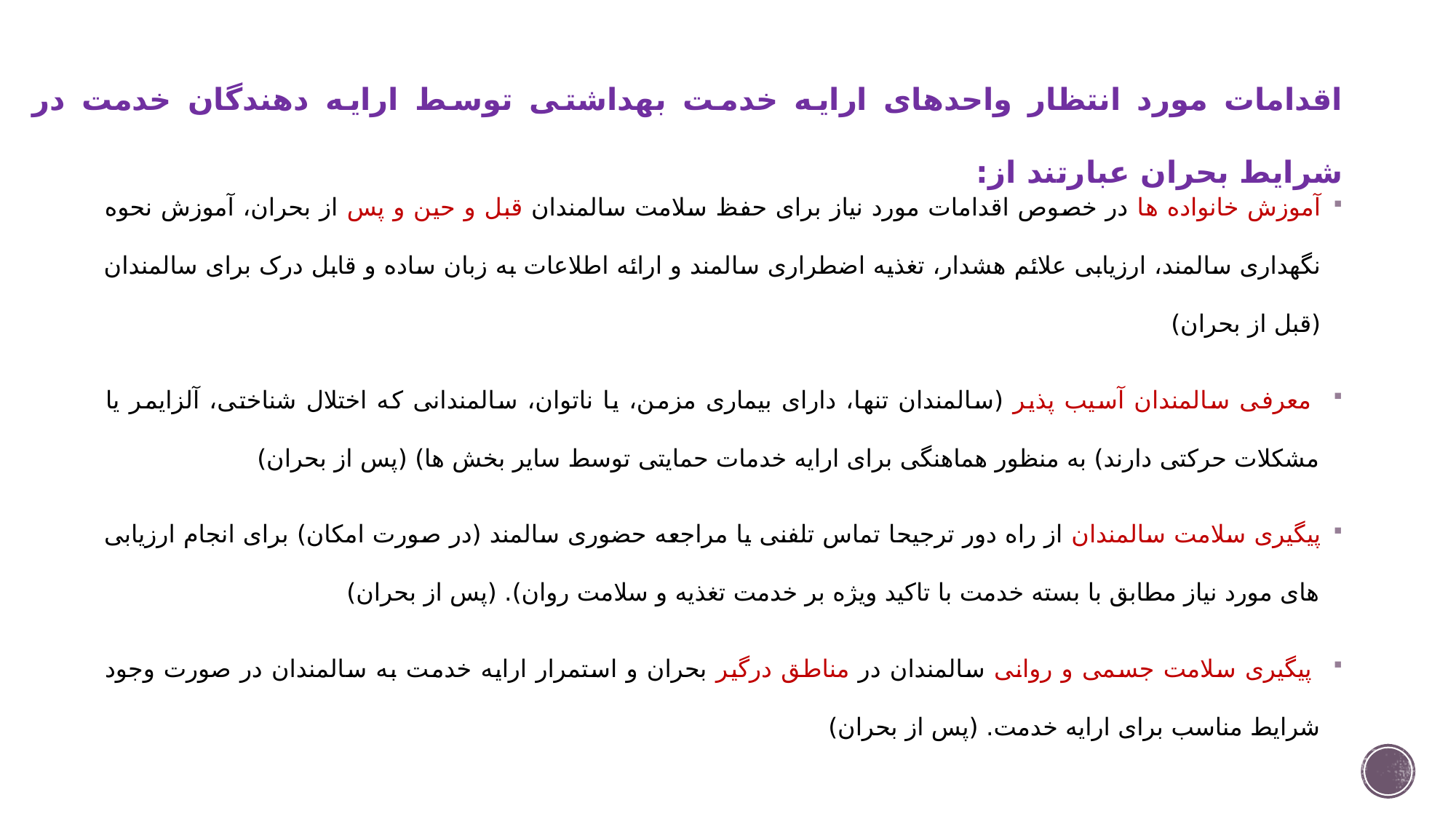

اقدامات مورد انتظار واحدهای ارایه خدمت بهداشتی توسط ارایه دهندگان خدمت در شرایط بحران عبارتند از:
آموزش خانواده ها در خصوص اقدامات مورد نیاز برای حفظ سلامت سالمندان قبل و حین و پس از بحران، آموزش نحوه نگهداری سالمند، ارزیابی علائم هشدار، تغذیه اضطراری سالمند و ارائه اطلاعات به زبان ساده و قابل درک برای سالمندان (قبل از بحران)
 معرفی سالمندان آسیب پذیر (سالمندان تنها، دارای بیماری مزمن، یا ناتوان، سالمندانی که اختلال شناختی، آلزایمر یا مشکلات حرکتی دارند) به منظور هماهنگی برای ارایه خدمات حمایتی توسط سایر بخش ها) (پس از بحران)
پیگیری سلامت سالمندان از راه دور ترجیحا تماس تلفنی یا مراجعه حضوری سالمند (در صورت امکان) برای انجام ارزیابی های مورد نیاز مطابق با بسته خدمت با تاکید ویژه بر خدمت تغذیه و سلامت روان). (پس از بحران)
 پیگیری سلامت جسمی و روانی سالمندان در مناطق درگیر بحران و استمرار ارایه خدمت به سالمندان در صورت وجود شرایط مناسب برای ارایه خدمت. (پس از بحران)